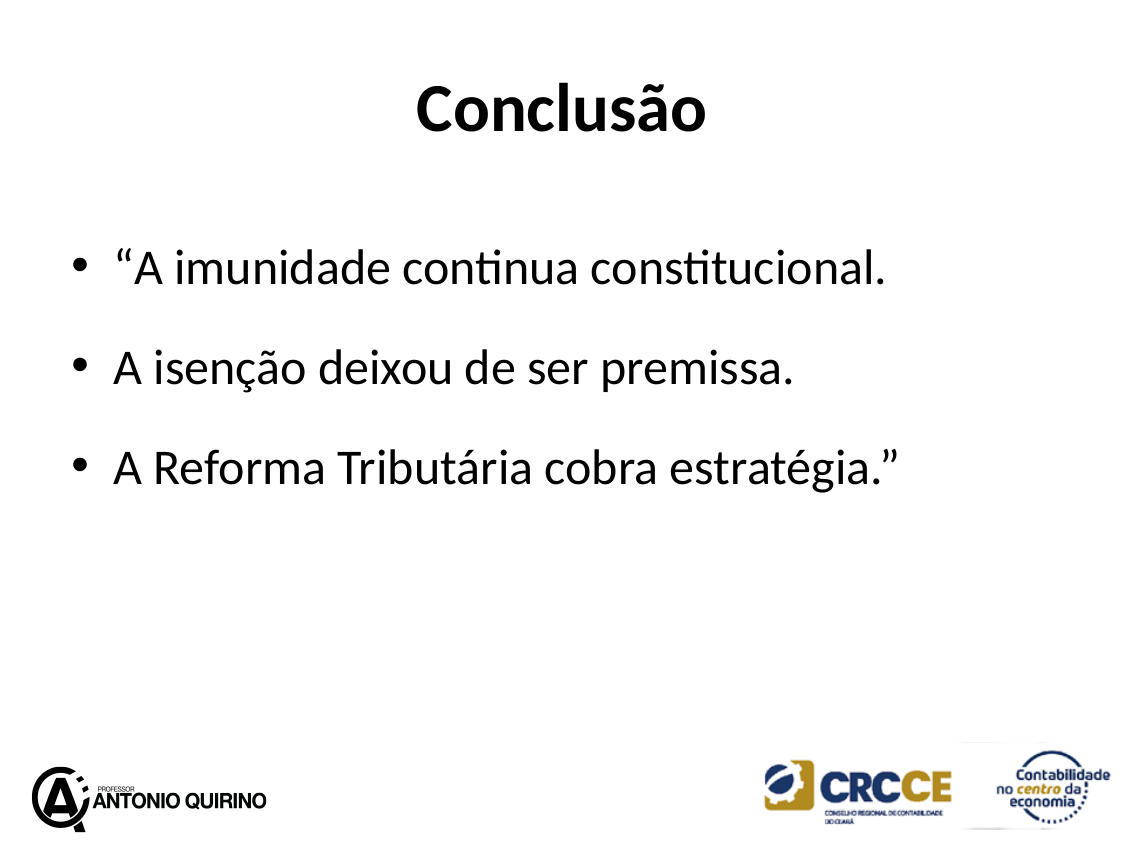

# Conclusão
“A imunidade continua constitucional.
A isenção deixou de ser premissa.
A Reforma Tributária cobra estratégia.”